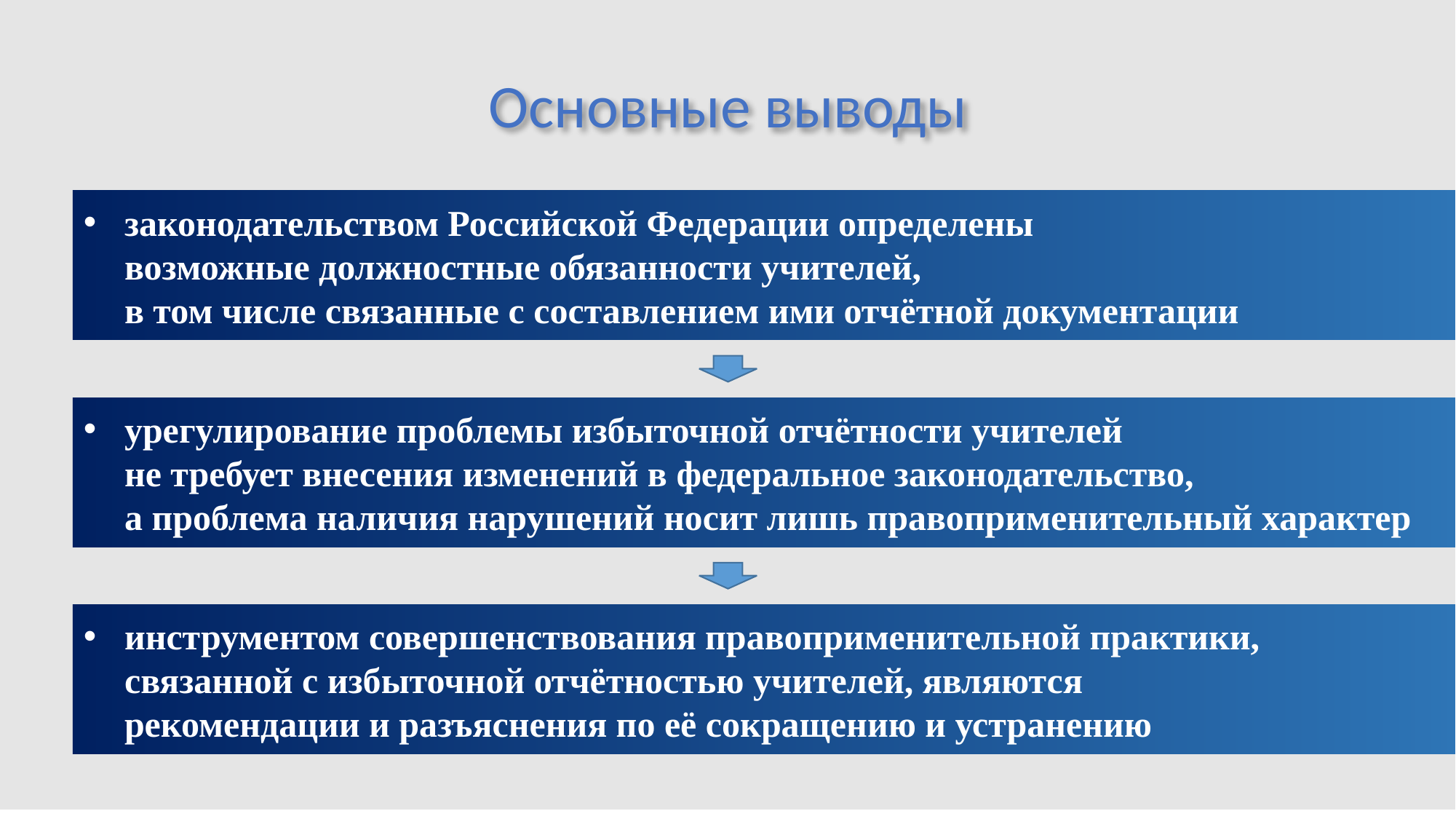

# Основные выводы
законодательством Российской Федерации определены                              возможные должностные обязанности учителей,                                                        в том числе связанные с составлением ими отчётной документации

урегулирование проблемы избыточной отчётности учителей                                не требует внесения изменений в федеральное законодательство,                            а проблема наличия нарушений носит лишь правоприменительный характер

инструментом совершенствования правоприменительной практики,        связанной с избыточной отчётностью учителей, являются              рекомендации и разъяснения по её сокращению и устранению